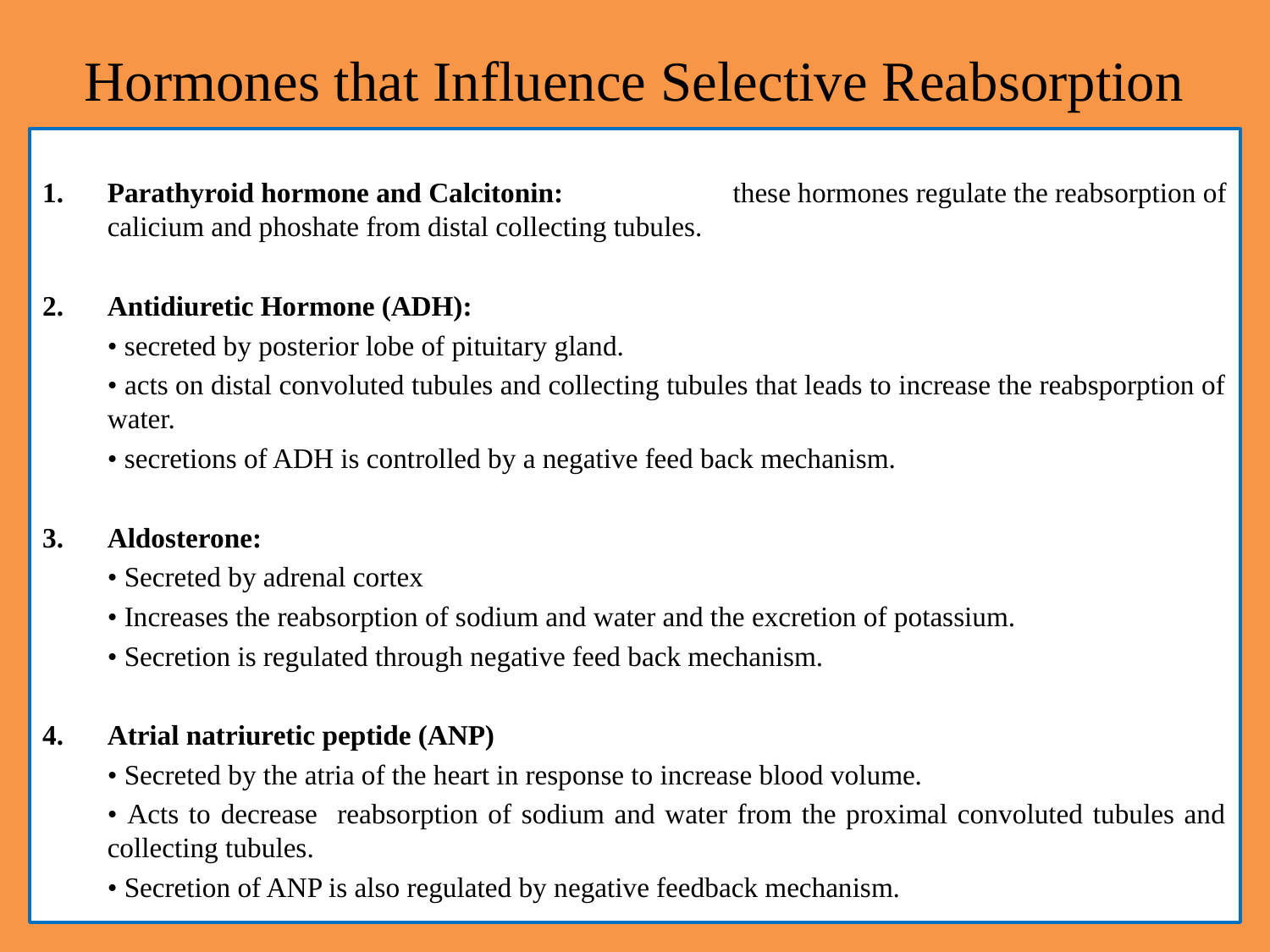

# Hormones that Influence Selective Reabsorption

Parathyroid hormone and Calcitonin:                        these hormones regulate the reabsorption of calicium and phoshate from distal collecting tubules.

Antidiuretic Hormone (ADH):
	• secreted by posterior lobe of pituitary gland.
	• acts on distal convoluted tubules and collecting tubules that leads to increase the reabsporption of water.
	• secretions of ADH is controlled by a negative feed back mechanism.

Aldosterone:
    	• Secreted by adrenal cortex
	• Increases the reabsorption of sodium and water and the excretion of potassium.
	• Secretion is regulated through negative feed back mechanism.

Atrial natriuretic peptide (ANP)
	• Secreted by the atria of the heart in response to increase blood volume.
	• Acts to decrease  reabsorption of sodium and water from the proximal convoluted tubules and collecting tubules.
	• Secretion of ANP is also regulated by negative feedback mechanism.